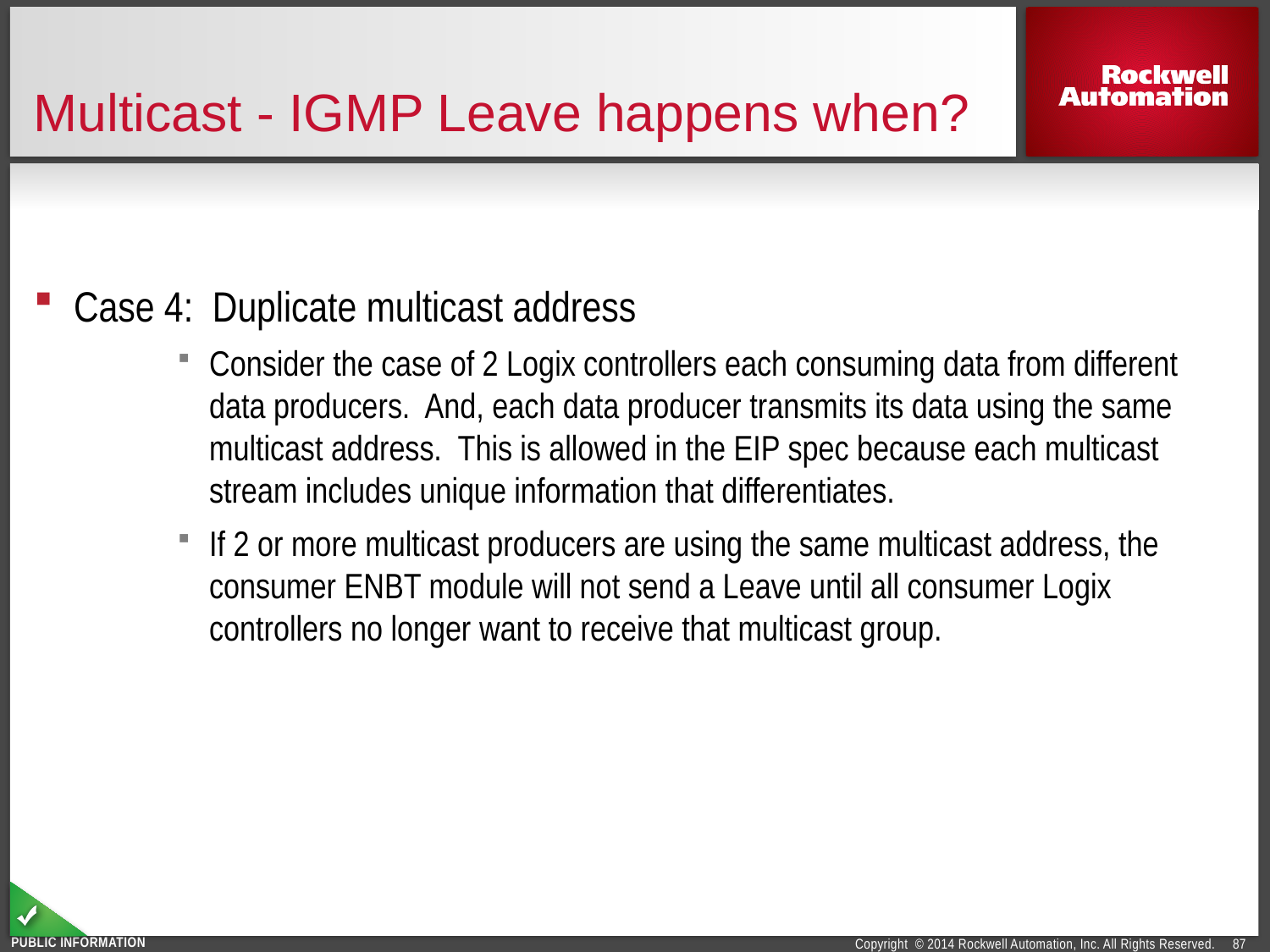

# Multicast - IGMP Leave happens when?
Case 4:  Duplicate multicast address
Consider the case of 2 Logix controllers each consuming data from different data producers.  And, each data producer transmits its data using the same multicast address.  This is allowed in the EIP spec because each multicast stream includes unique information that differentiates.
If 2 or more multicast producers are using the same multicast address, the consumer ENBT module will not send a Leave until all consumer Logix controllers no longer want to receive that multicast group.

87